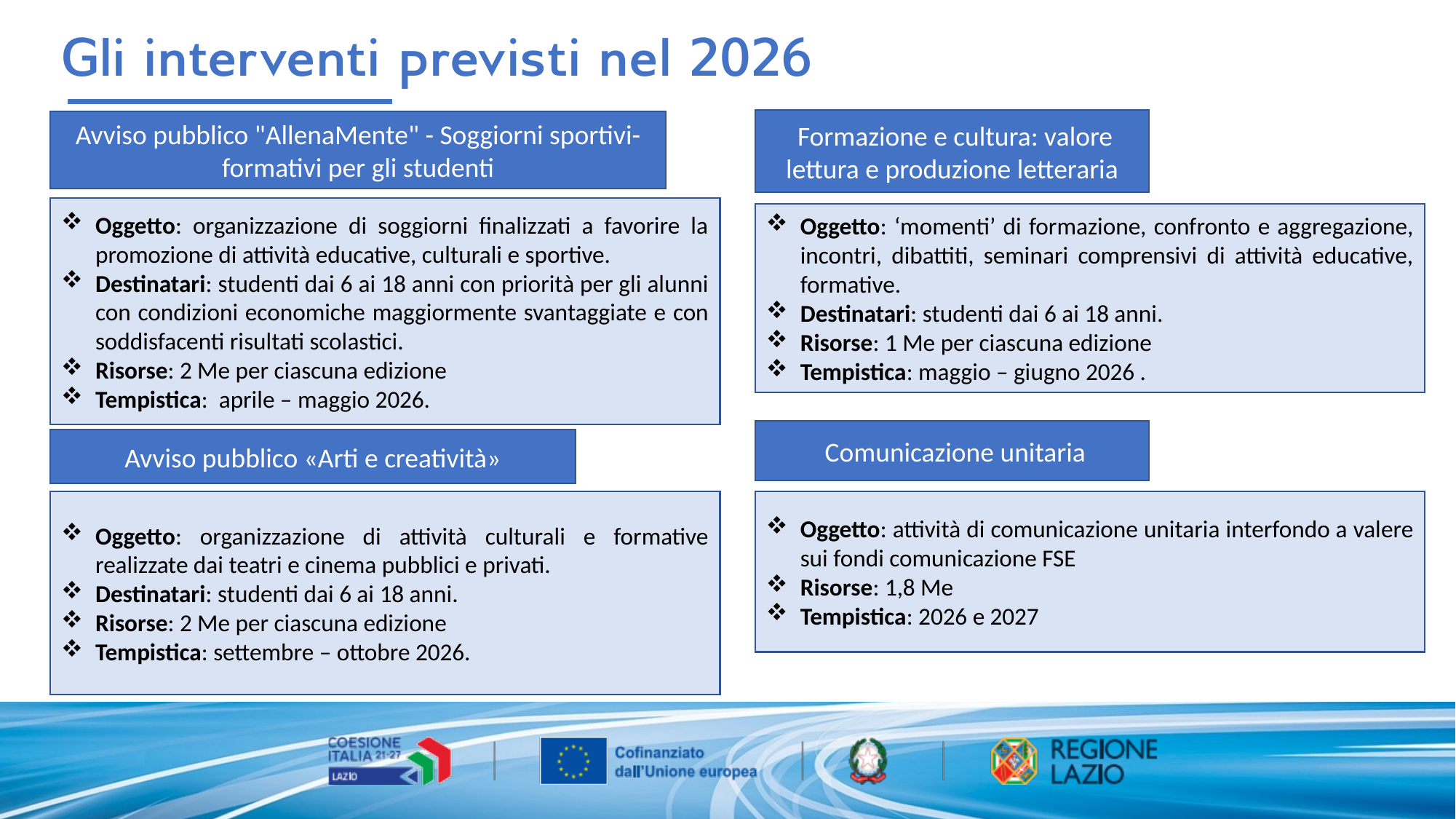

Gli interventi previsti nel 2026
 Formazione e cultura: valore lettura e produzione letteraria
Avviso pubblico "AllenaMente" - Soggiorni sportivi-formativi per gli studenti
Oggetto: organizzazione di soggiorni finalizzati a favorire la promozione di attività educative, culturali e sportive.
Destinatari: studenti dai 6 ai 18 anni con priorità per gli alunni con condizioni economiche maggiormente svantaggiate e con soddisfacenti risultati scolastici.
Risorse: 2 Me per ciascuna edizione
Tempistica:  aprile – maggio 2026.
Oggetto: ‘momenti’ di formazione, confronto e aggregazione, incontri, dibattiti, seminari comprensivi di attività educative, formative.
Destinatari: studenti dai 6 ai 18 anni.
Risorse: 1 Me per ciascuna edizione
Tempistica: maggio – giugno 2026 .
 Comunicazione unitaria
Avviso pubblico «Arti e creatività»
Oggetto: organizzazione di attività culturali e formative realizzate dai teatri e cinema pubblici e privati.
Destinatari: studenti dai 6 ai 18 anni.
Risorse: 2 Me per ciascuna edizione
Tempistica: settembre – ottobre 2026.
Oggetto: attività di comunicazione unitaria interfondo a valere sui fondi comunicazione FSE
Risorse: 1,8 Me
Tempistica: 2026 e 2027